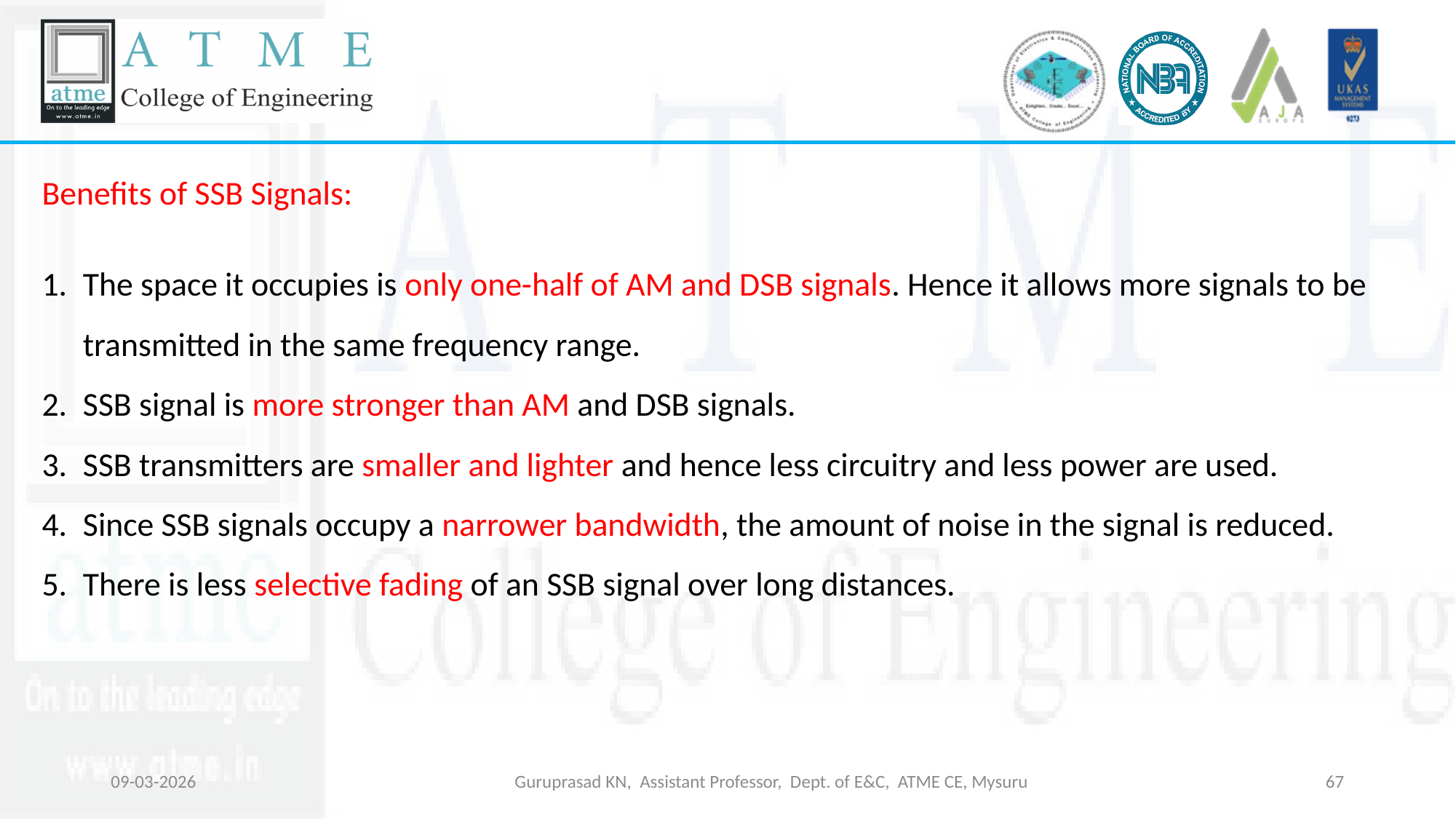

Benefits of SSB Signals:
The space it occupies is only one-half of AM and DSB signals. Hence it allows more signals to be transmitted in the same frequency range.
SSB signal is more stronger than AM and DSB signals.
SSB transmitters are smaller and lighter and hence less circuitry and less power are used.
Since SSB signals occupy a narrower bandwidth, the amount of noise in the signal is reduced.
There is less selective fading of an SSB signal over long distances.
09-03-2026
Guruprasad KN,  Assistant Professor,  Dept. of E&C,  ATME CE, Mysuru
67